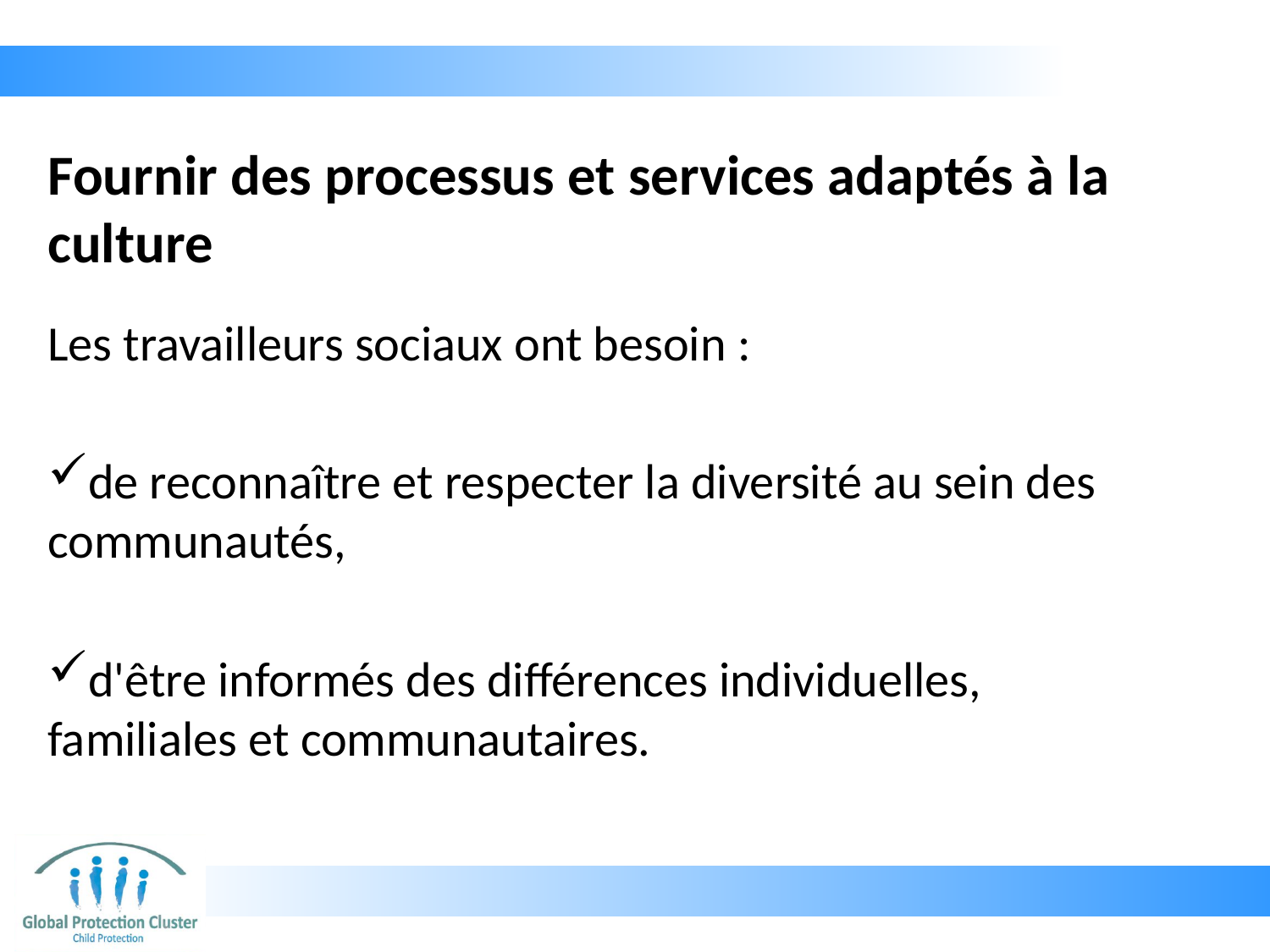

# Fournir des processus et services adaptés à la culture

Les travailleurs sociaux ont besoin :

de reconnaître et respecter la diversité au sein des communautés,

d'être informés des différences individuelles, familiales et communautaires.